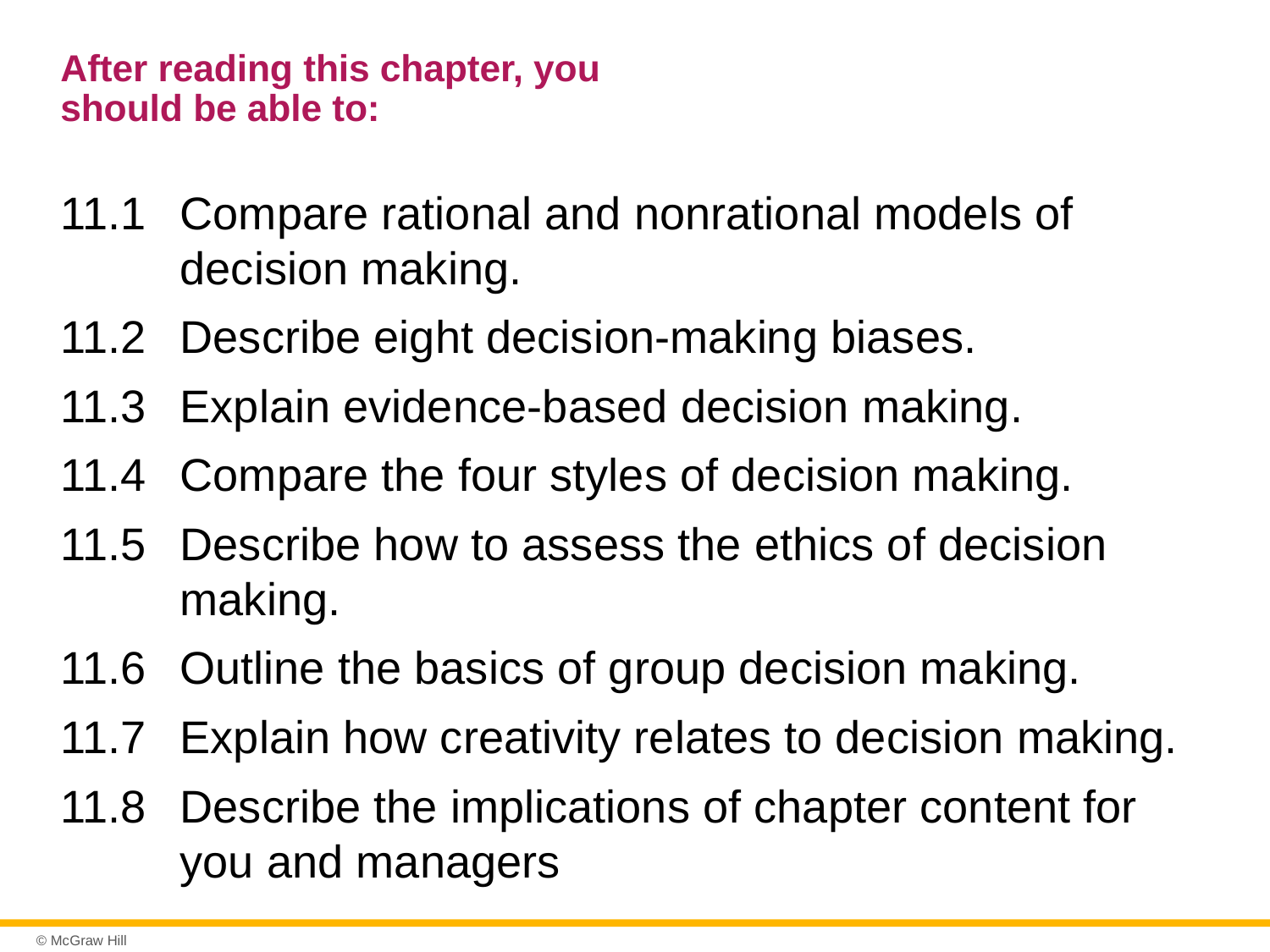

# After reading this chapter, you should be able to:
11.1 	Compare rational and nonrational models of decision making.
11.2 	Describe eight decision-making biases.
11.3 	Explain evidence-based decision making.
11.4 	Compare the four styles of decision making.
11.5 	Describe how to assess the ethics of decision making.
11.6 	Outline the basics of group decision making.
11.7 	Explain how creativity relates to decision making.
11.8 	Describe the implications of chapter content for you and managers